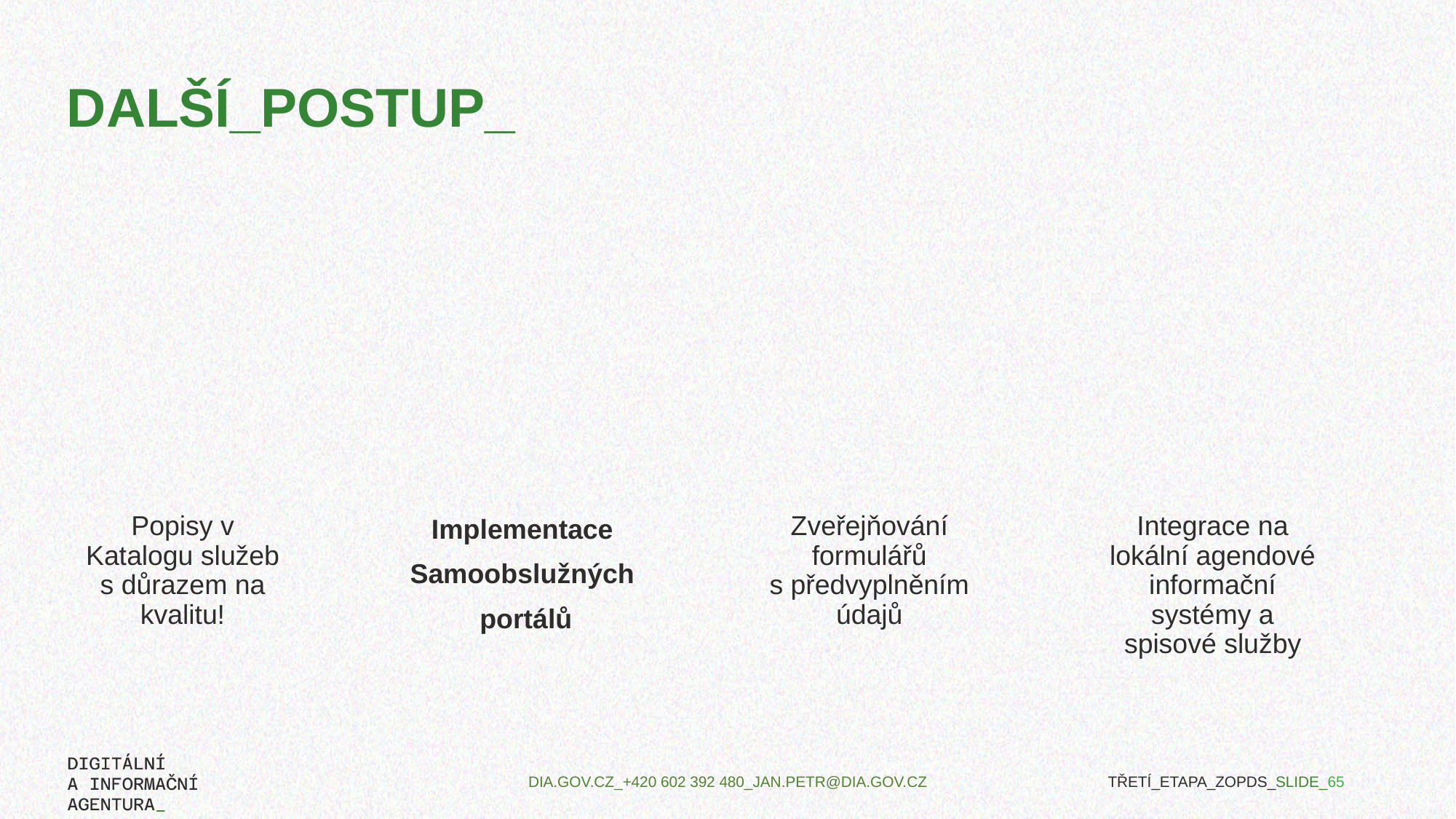

# DALŠí_Postup_

Popisy v Katalogu služeb
s důrazem na kvalitu!

Zveřejňování formulářů
s předvyplněním údajů

Integrace na lokální agendové informační systémy a spisové služby

Implementace
Samoobslužných
 portálů
TŘETÍ_ETAPA_ZOPDS_SLIDE_65
DIA.GOV.CZ_+420 602 392 480_JAN.PETR@DIA.GOV.CZ